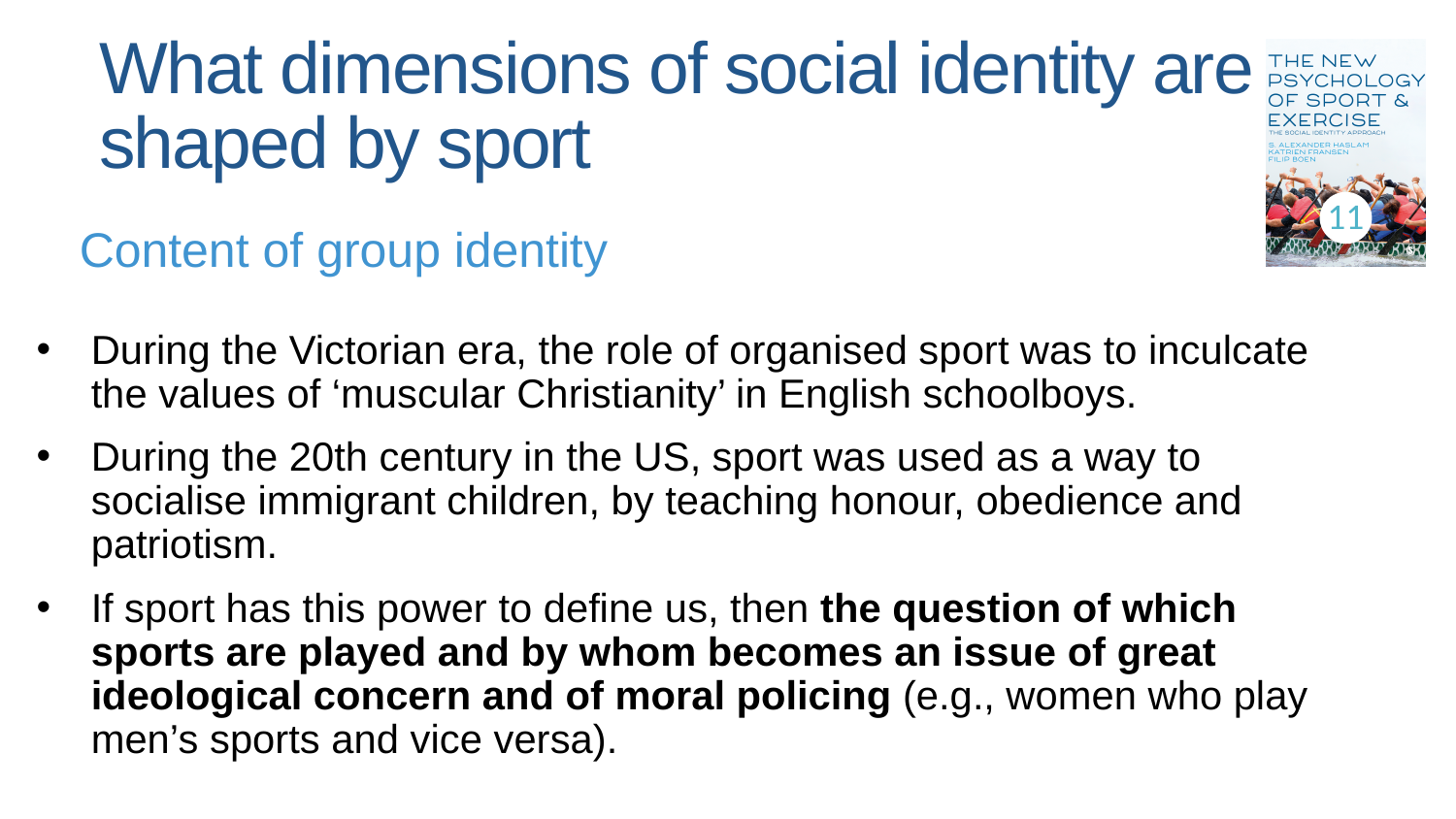

# What dimensions of social identity are shaped by sport
11
Content of group identity
During the Victorian era, the role of organised sport was to inculcate the values of ‘muscular Christianity’ in English schoolboys.
During the 20th century in the US, sport was used as a way to socialise immigrant children, by teaching honour, obedience and patriotism.
If sport has this power to define us, then the question of which sports are played and by whom becomes an issue of great ideological concern and of moral policing (e.g., women who play men’s sports and vice versa).